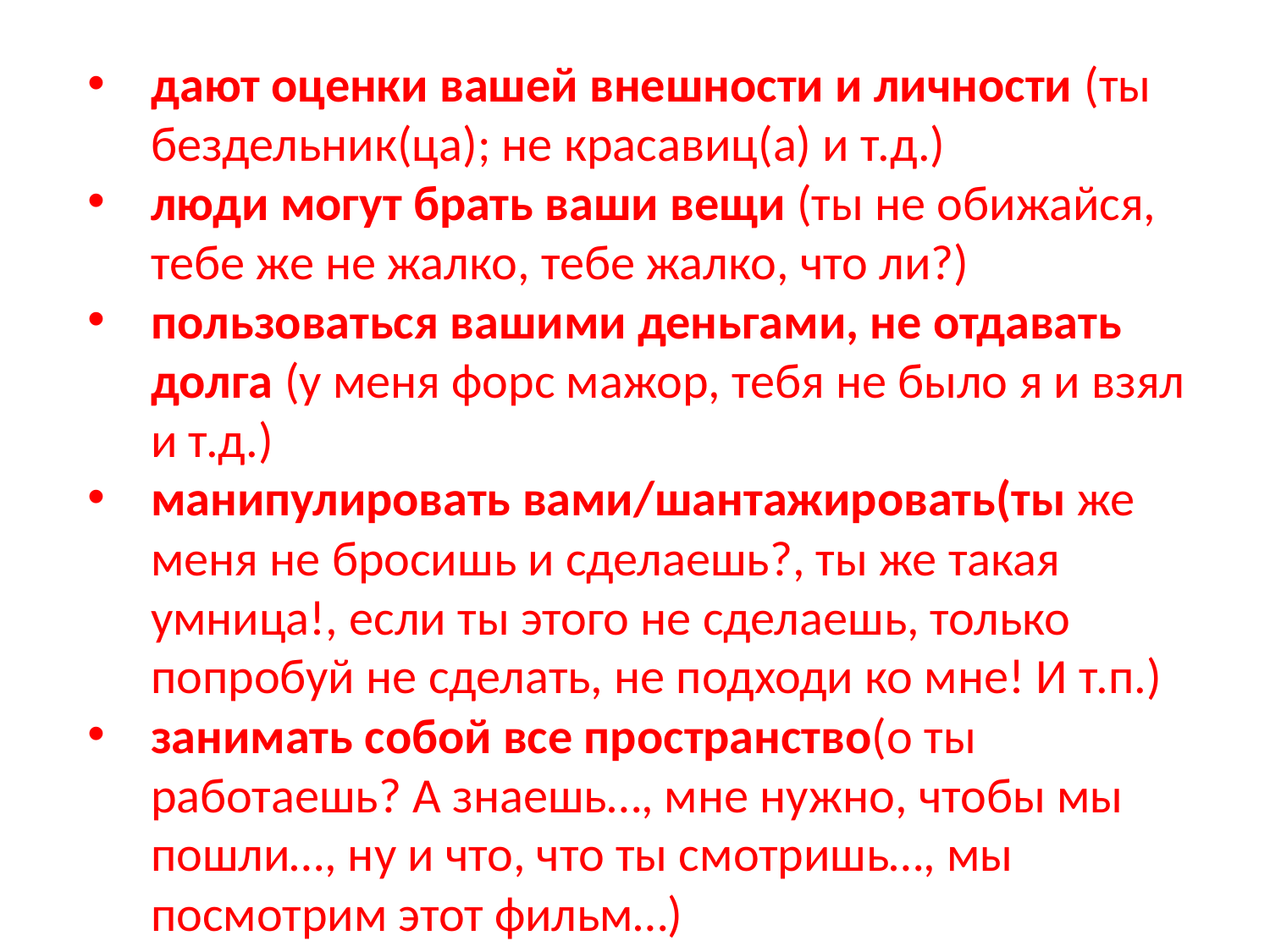

дают оценки вашей внешности и личности (ты бездельник(ца); не красавиц(а) и т.д.)
люди могут брать ваши вещи (ты не обижайся, тебе же не жалко, тебе жалко, что ли?)
пользоваться вашими деньгами, не отдавать долга (у меня форс мажор, тебя не было я и взял и т.д.)
манипулировать вами/шантажировать(ты же меня не бросишь и сделаешь?, ты же такая умница!, если ты этого не сделаешь, только попробуй не сделать, не подходи ко мне! И т.п.)
занимать собой все пространство(о ты работаешь? А знаешь…, мне нужно, чтобы мы пошли…, ну и что, что ты смотришь…, мы посмотрим этот фильм…)